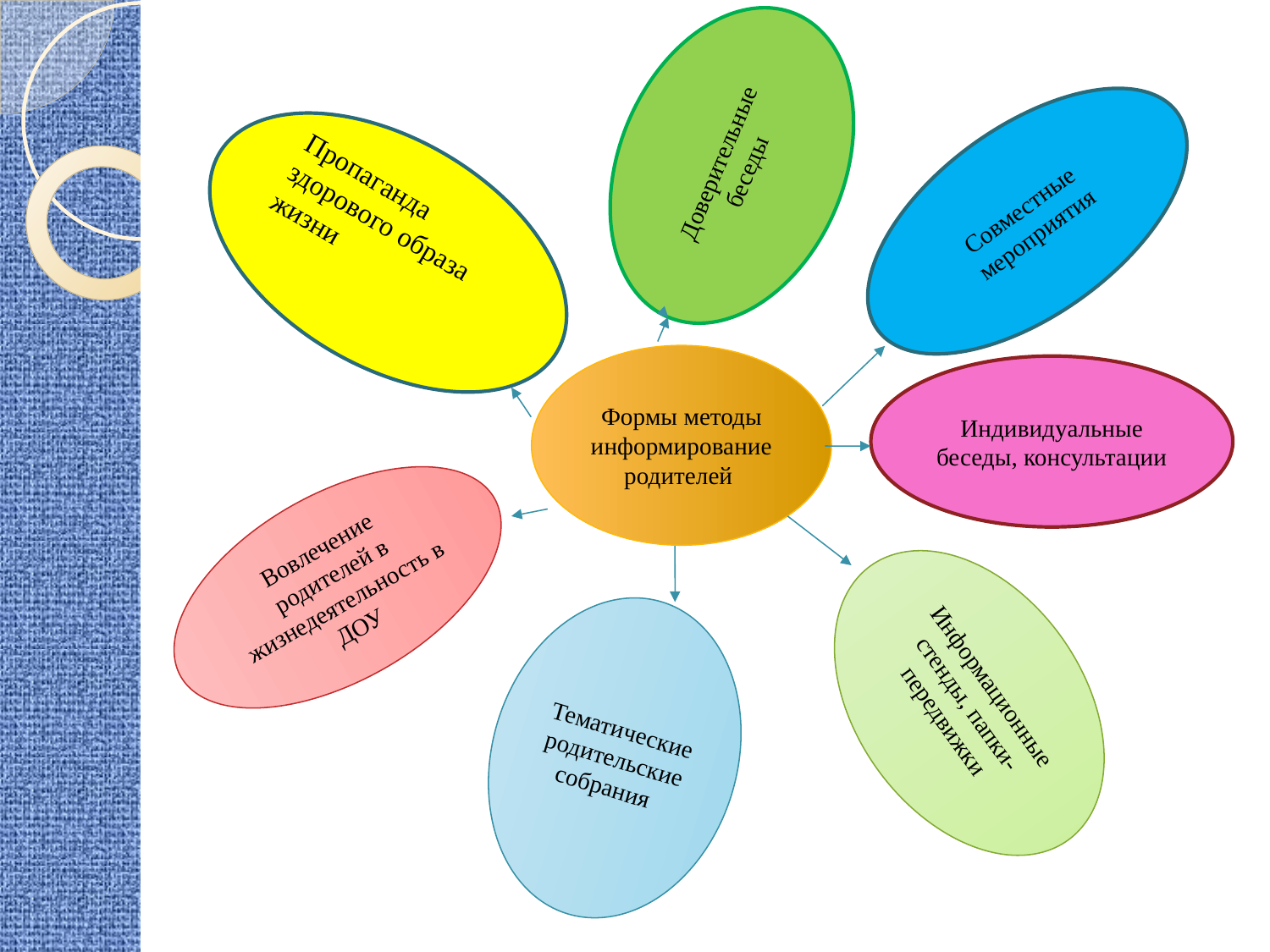

Доверительные
беседы
Совместные мероприятия
Пропаганда здорового образа жизни

Формы методы информирование родителей

Индивидуальные беседы, консультации

Вовлечение родителей в жизнедеятельность в ДОУ

Информационные стенды, папки- передвижки
Тематические родительские собрания